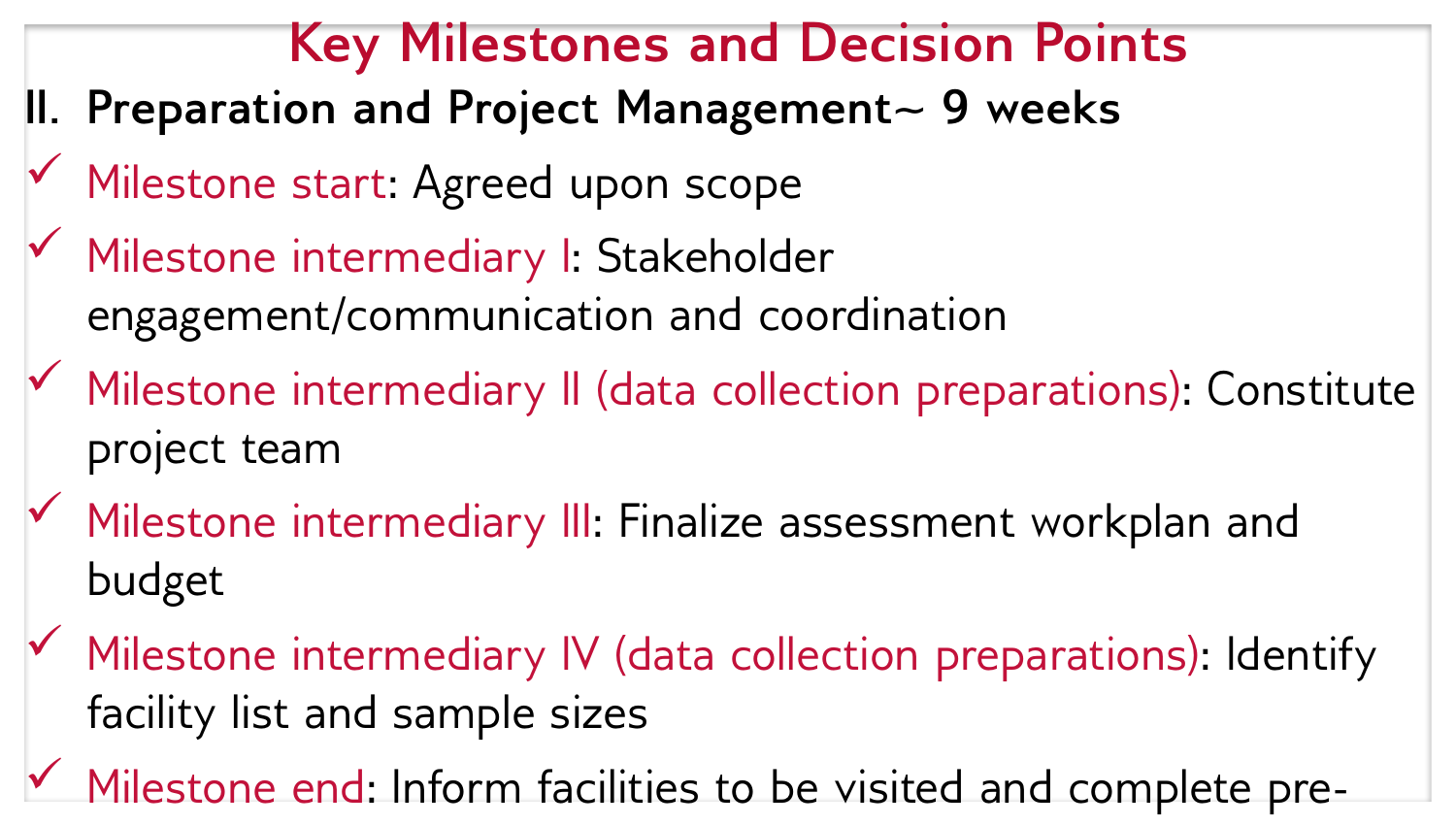

# Key Milestones and Decision Points
Preparation and Project Management~ 9 weeks
Milestone start: Agreed upon scope
Milestone intermediary I: Stakeholder engagement/communication and coordination
Milestone intermediary II (data collection preparations): Constitute project team
Milestone intermediary III: Finalize assessment workplan and budget
Milestone intermediary IV (data collection preparations): Identify facility list and sample sizes
Milestone end: Inform facilities to be visited and complete pre-visit preparatory work